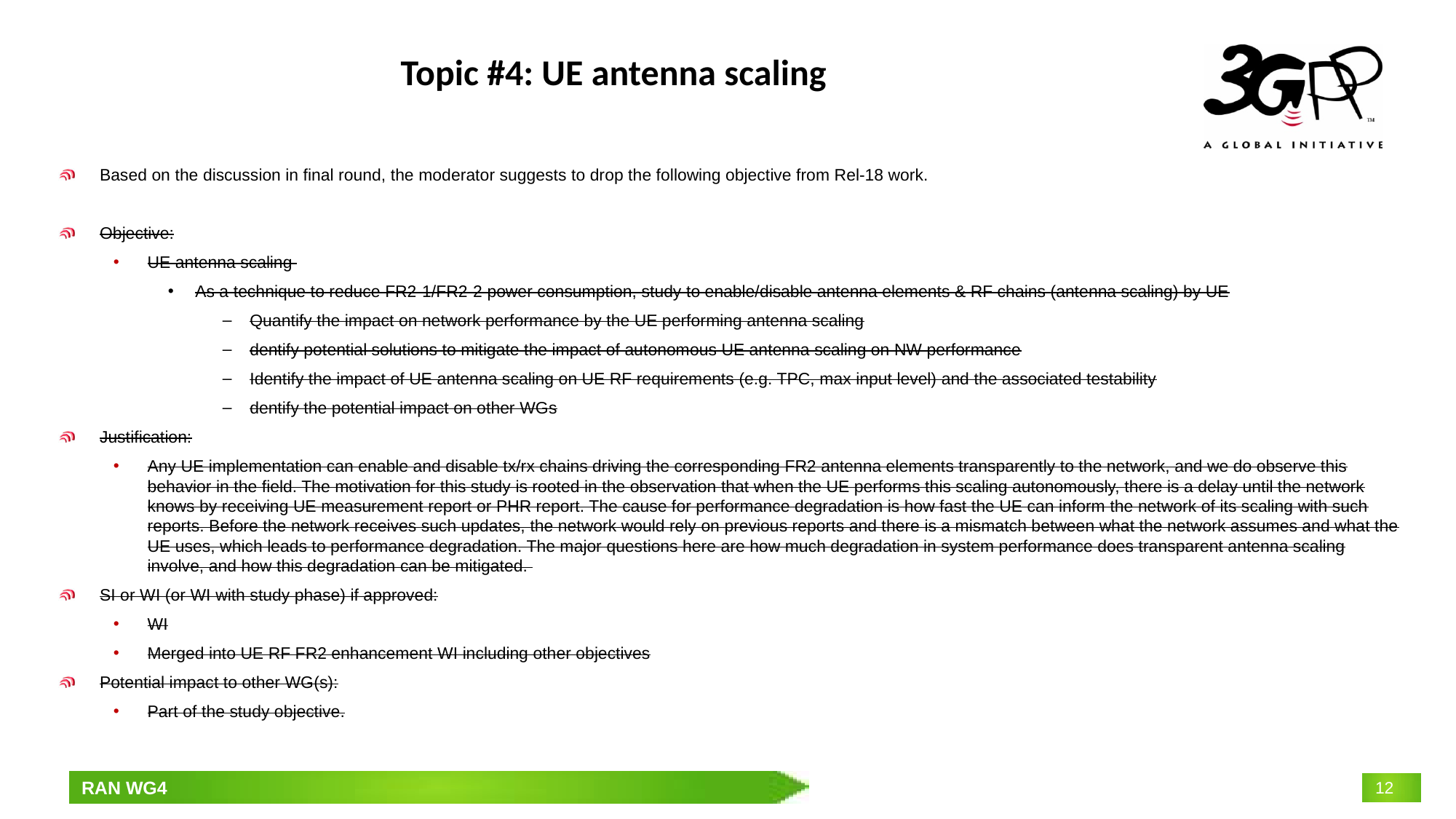

# Topic #4: UE antenna scaling
Based on the discussion in final round, the moderator suggests to drop the following objective from Rel-18 work.

Objective:
UE antenna scaling
As a technique to reduce FR2-1/FR2-2 power consumption, study to enable/disable antenna elements & RF chains (antenna scaling) by UE
Quantify the impact on network performance by the UE performing antenna scaling
dentify potential solutions to mitigate the impact of autonomous UE antenna scaling on NW performance
Identify the impact of UE antenna scaling on UE RF requirements (e.g. TPC, max input level) and the associated testability
dentify the potential impact on other WGs
Justification:
Any UE implementation can enable and disable tx/rx chains driving the corresponding FR2 antenna elements transparently to the network, and we do observe this behavior in the field. The motivation for this study is rooted in the observation that when the UE performs this scaling autonomously, there is a delay until the network knows by receiving UE measurement report or PHR report. The cause for performance degradation is how fast the UE can inform the network of its scaling with such reports. Before the network receives such updates, the network would rely on previous reports and there is a mismatch between what the network assumes and what the UE uses, which leads to performance degradation. The major questions here are how much degradation in system performance does transparent antenna scaling involve, and how this degradation can be mitigated.
SI or WI (or WI with study phase) if approved:
WI
Merged into UE RF FR2 enhancement WI including other objectives
Potential impact to other WG(s):
Part of the study objective.